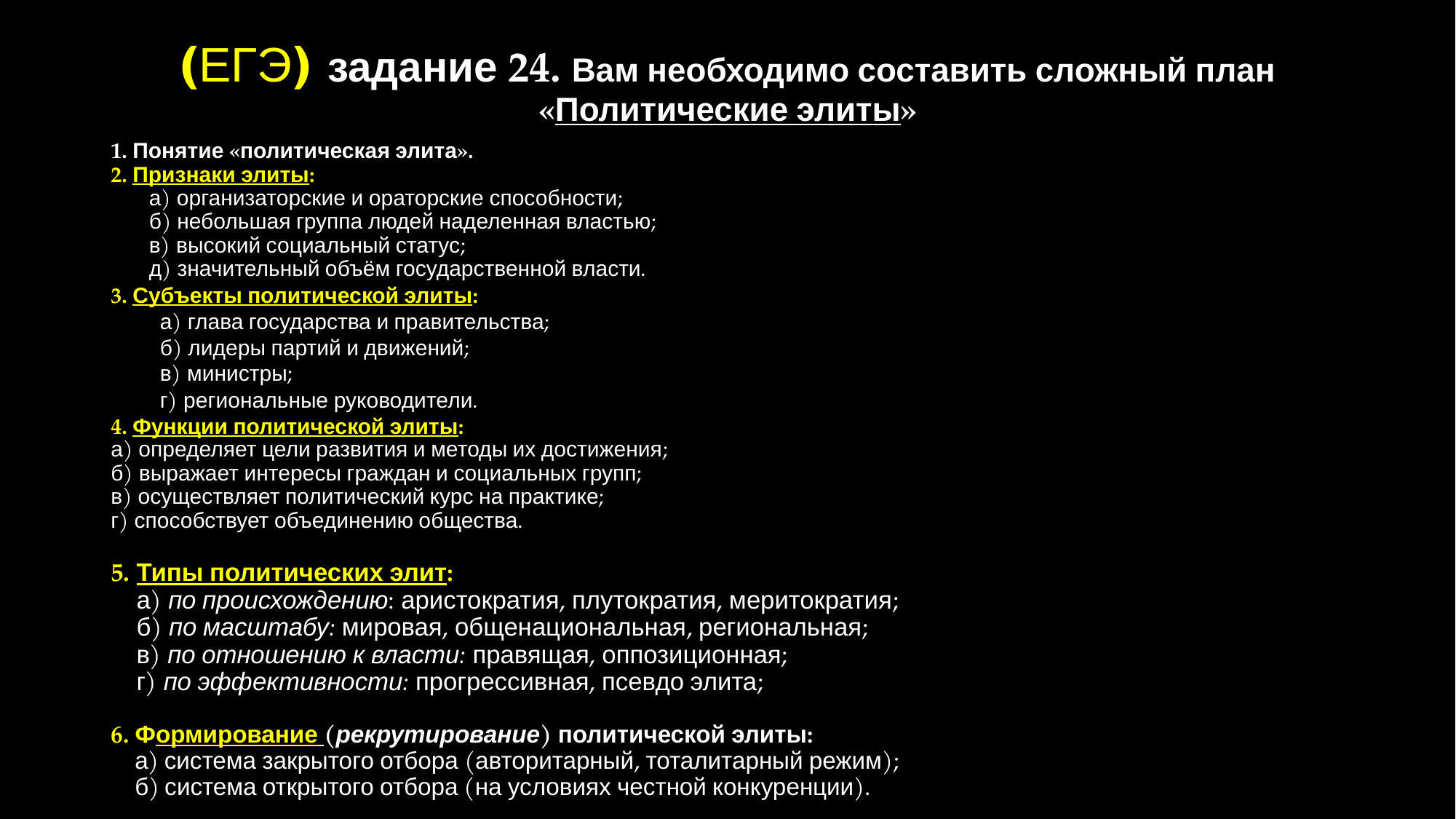

# (ЕГЭ) задание 24. Вам необходимо составить сложный план «Политические элиты»
1. Понятие «политическая элита».
2. Признаки элиты:
       а) организаторские и ораторские способности;
       б) небольшая группа людей наделенная властью;
       в) высокий социальный статус;
       д) значительный объём государственной власти.
3. Субъекты политической элиты:
         а) глава государства и правительства;
         б) лидеры партий и движений;
         в) министры;
         г) региональные руководители.
4. Функции политической элиты:
а) определяет цели развития и методы их достижения;
б) выражает интересы граждан и социальных групп;
в) осуществляет политический курс на практике;
г) способствует объединению общества.

5. Типы политических элит:
    а) по происхождению: аристократия, плутократия, меритократия;
    б) по масштабу: мировая, общенациональная, региональная;
    в) по отношению к власти: правящая, оппозиционная;
    г) по эффективности: прогрессивная, псевдо элита;

6. Формирование (рекрутирование) политической элиты:
    а) система закрытого отбора (авторитарный, тоталитарный режим);
    б) система открытого отбора (на условиях честной конкуренции).